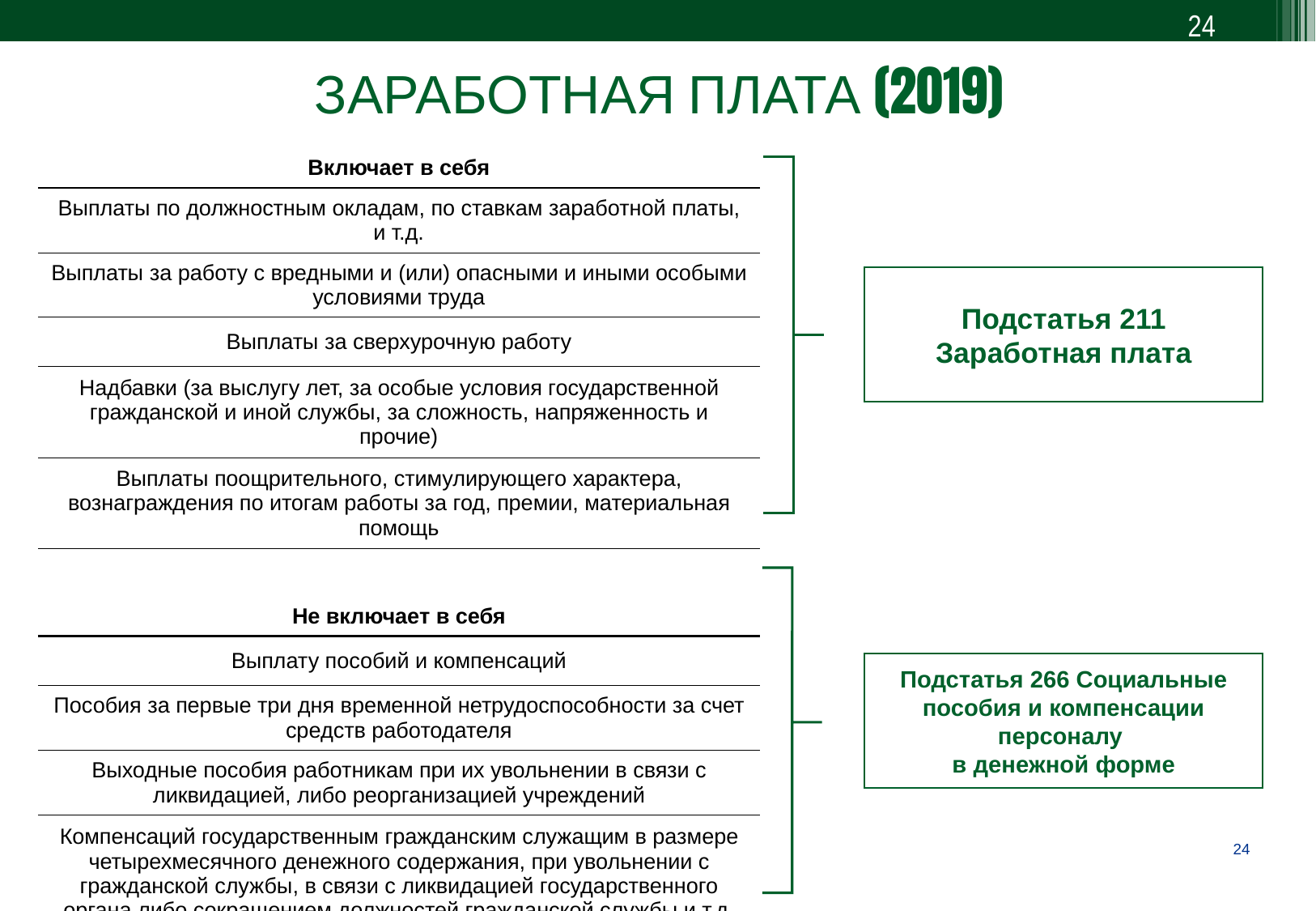

24
ЗАРАБОТНАЯ ПЛАТА (2019)
| Включает в себя |  |
| --- | --- |
| Выплаты по должностным окладам, по ставкам заработной платы, и т.д. |  |
| Выплаты за работу с вредными и (или) опасными и иными особыми условиями труда |  |
| Выплаты за сверхурочную работу |  |
| Надбавки (за выслугу лет, за особые условия государственной гражданской и иной службы, за сложность, напряженность и прочие) |  |
| Выплаты поощрительного, стимулирующего характера, вознаграждения по итогам работы за год, премии, материальная помощь |  |
|  |  |
| Не включает в себя |  |
| Выплату пособий и компенсаций |  |
| Пособия за первые три дня временной нетрудоспособности за счет средств работодателя |  |
| Выходные пособия работникам при их увольнении в связи с ликвидацией, либо реорганизацией учреждений |  |
| Компенсаций государственным гражданским служащим в размере четырехмесячного денежного содержания, при увольнении с гражданской службы, в связи с ликвидацией государственного органа либо сокращением должностей гражданской службы и т.д. |  |

Подстатья 211 Заработная плата

Подстатья 266 Социальные пособия и компенсации персоналу
в денежной форме